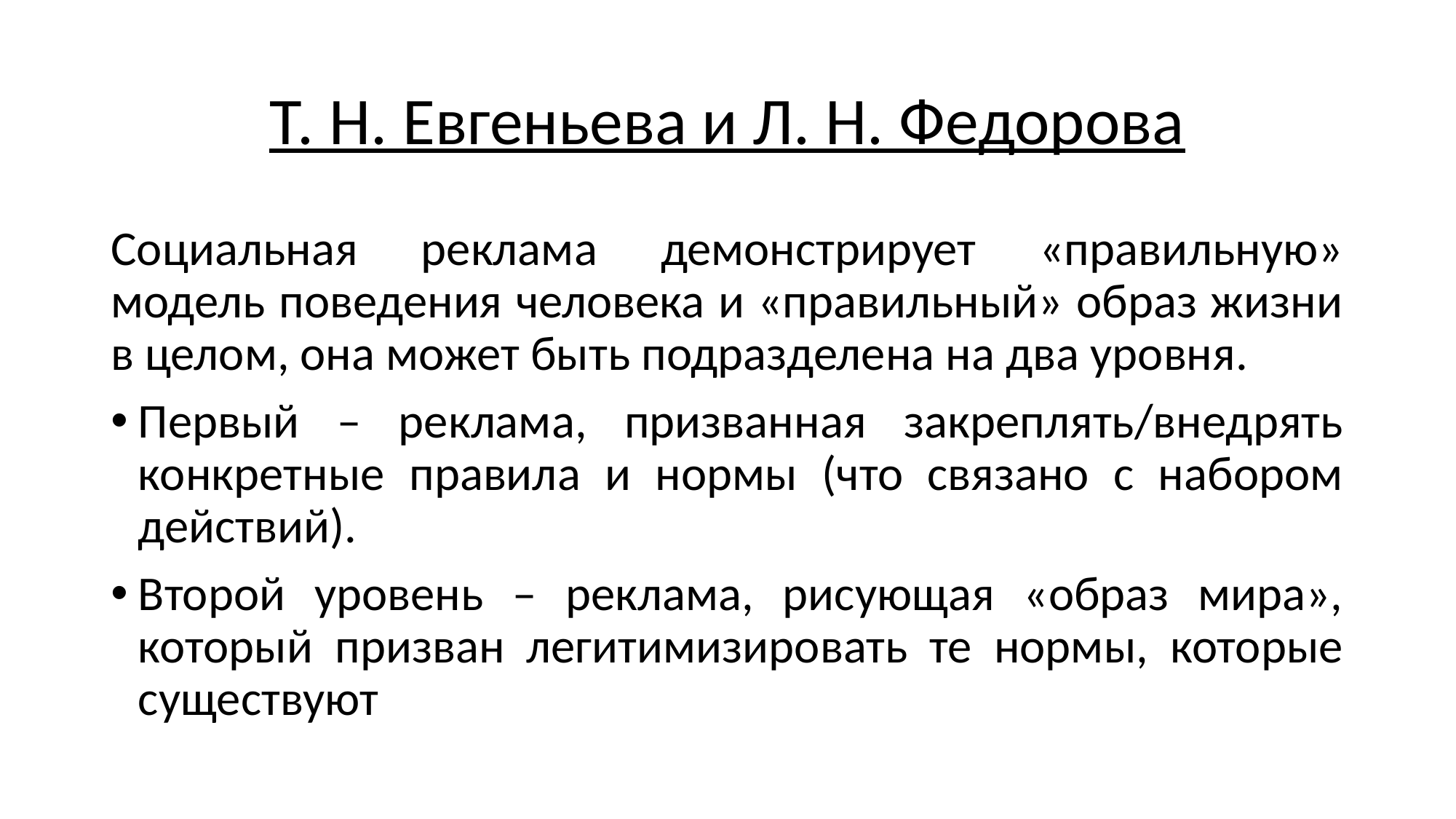

# Т. Н. Евгеньева и Л. Н. Федорова
Социальная реклама демонстрирует «правильную» модель поведения человека и «правильный» образ жизни в целом, она может быть подразделена на два уровня.
Первый – реклама, призванная закреплять/внедрять конкретные правила и нормы (что связано с набором действий).
Второй уровень – реклама, рисующая «образ мира», который призван легитимизировать те нормы, которые существуют